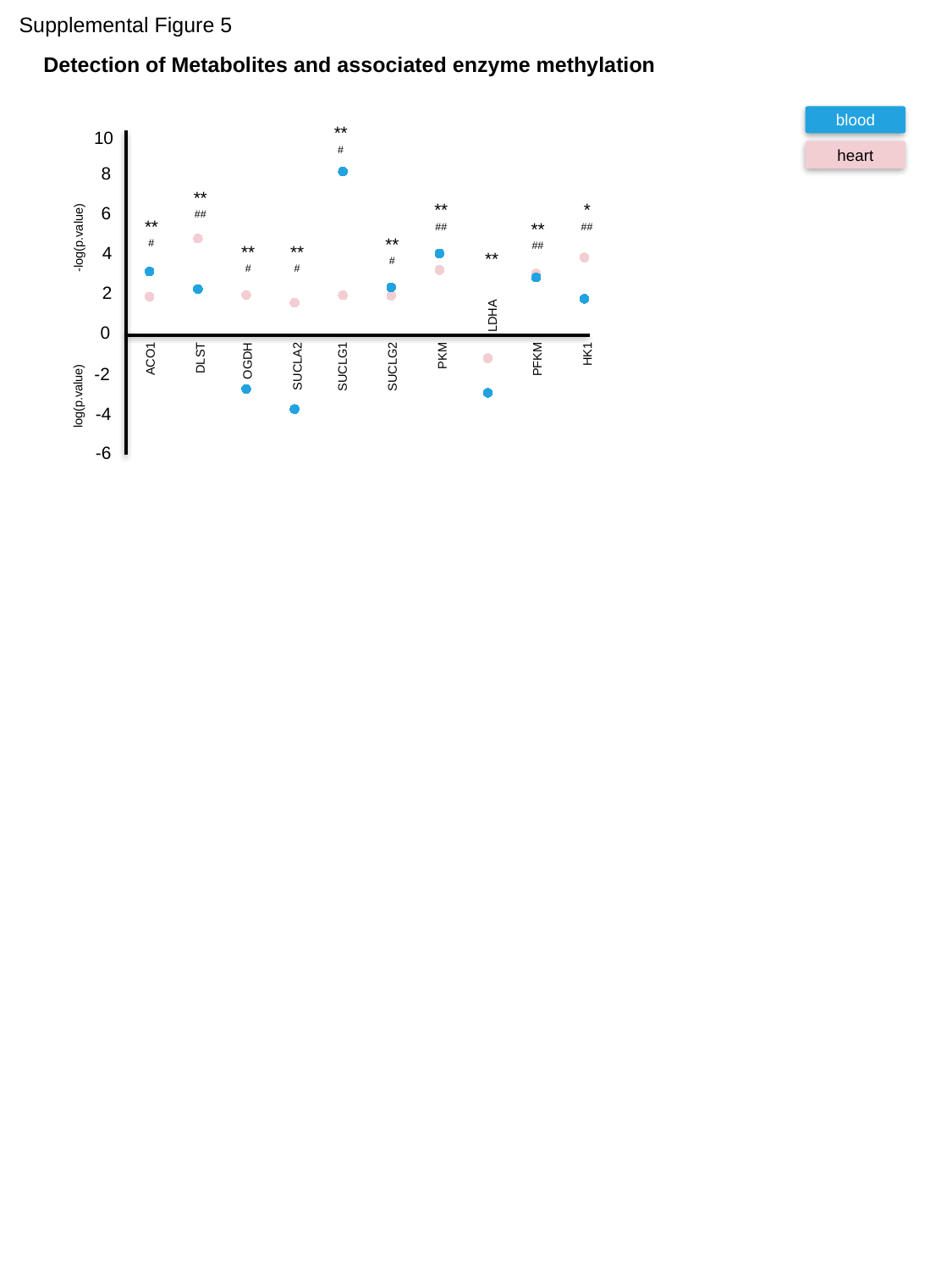

Supplemental Figure 5
Detection of Metabolites and associated enzyme methylation
blood
heart

### Chart

| Category | blood | biopsy |
|---|---|---|
**
#
10
8
6
4
2
0
-2
-4
-6
**
##
**
##
*
##
**
#
**
##
-log(p.value)
**
#
**
#
**
#
**

LDHA
PKM
HK1
DLST
ACO1
OGDH
PFKM
SUCLA2
SUCLG1
SUCLG2
log(p.value)